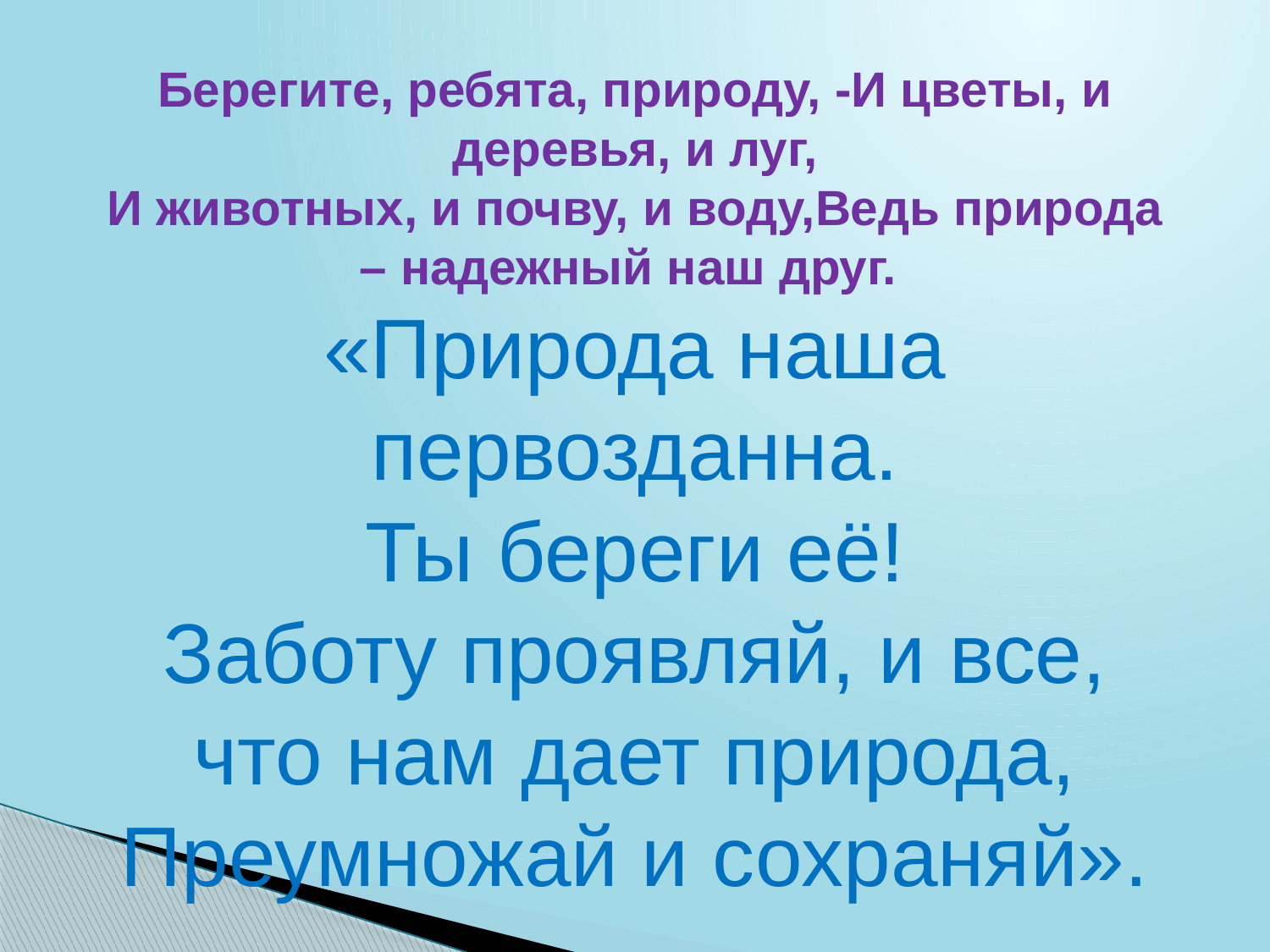

Берегите, ребята, природу, -И цветы, и деревья, и луг,
И животных, и почву, и воду,Ведь природа – надежный наш друг.
«Природа наша первозданна.
Ты береги её!
Заботу проявляй, и все, что нам дает природа,
Преумножай и сохраняй».